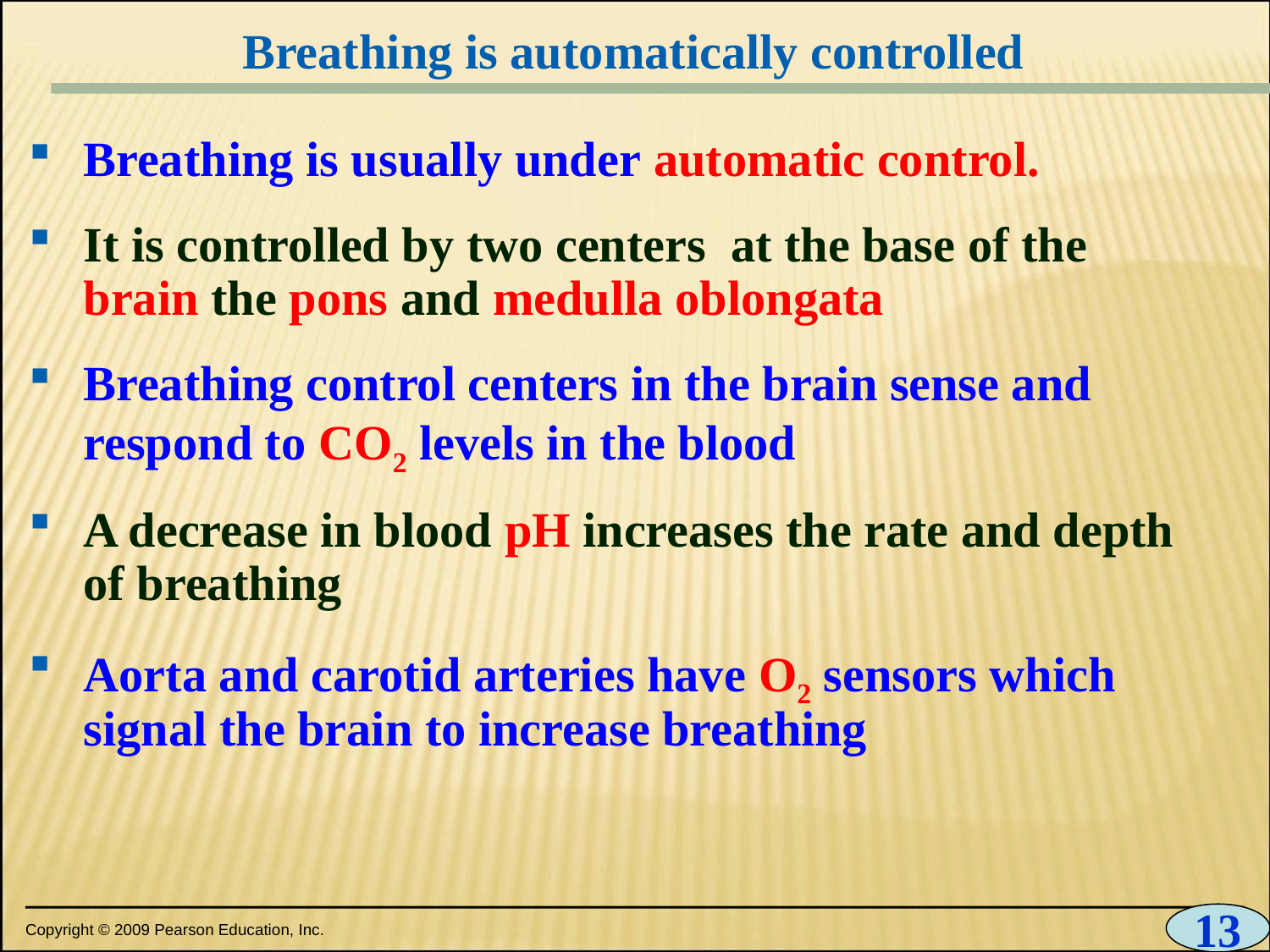

# Breathing is automatically controlled
0

Breathing is usually under automatic control.
It is controlled by two centers  at the base of the brain the pons and medulla oblongata
Breathing control centers in the brain sense and respond to CO2 levels in the blood
A decrease in blood pH increases the rate and depth of breathing
Aorta and carotid arteries have O2 sensors which signal the brain to increase breathing
13

Copyright © 2009 Pearson Education, Inc.